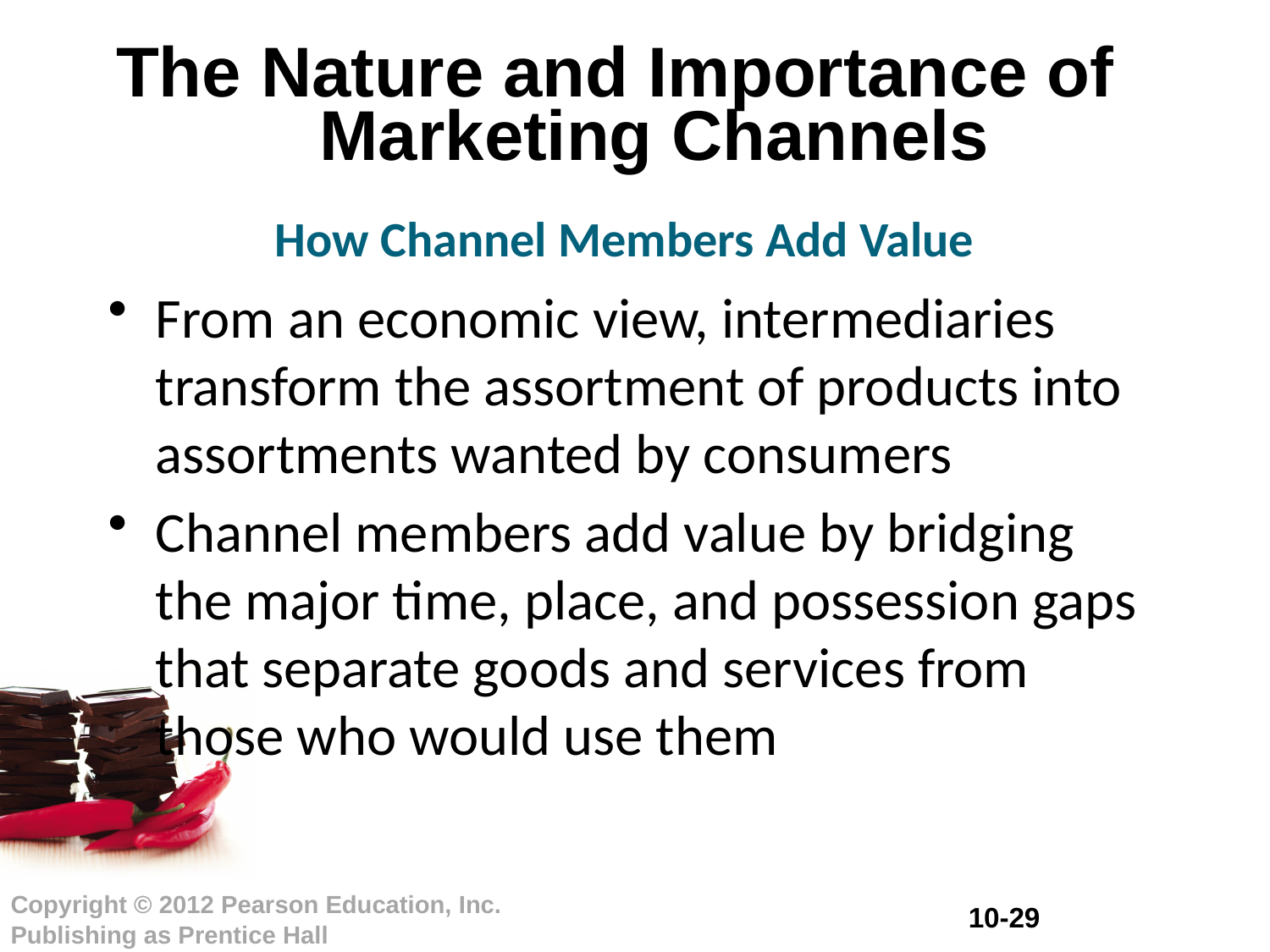

# The Nature and Importance of     Marketing Channels
How Channel Members Add Value

From an economic view, intermediaries transform the assortment of products into assortments wanted by consumers
Channel members add value by bridging the major time, place, and possession gaps that separate goods and services from those who would use them